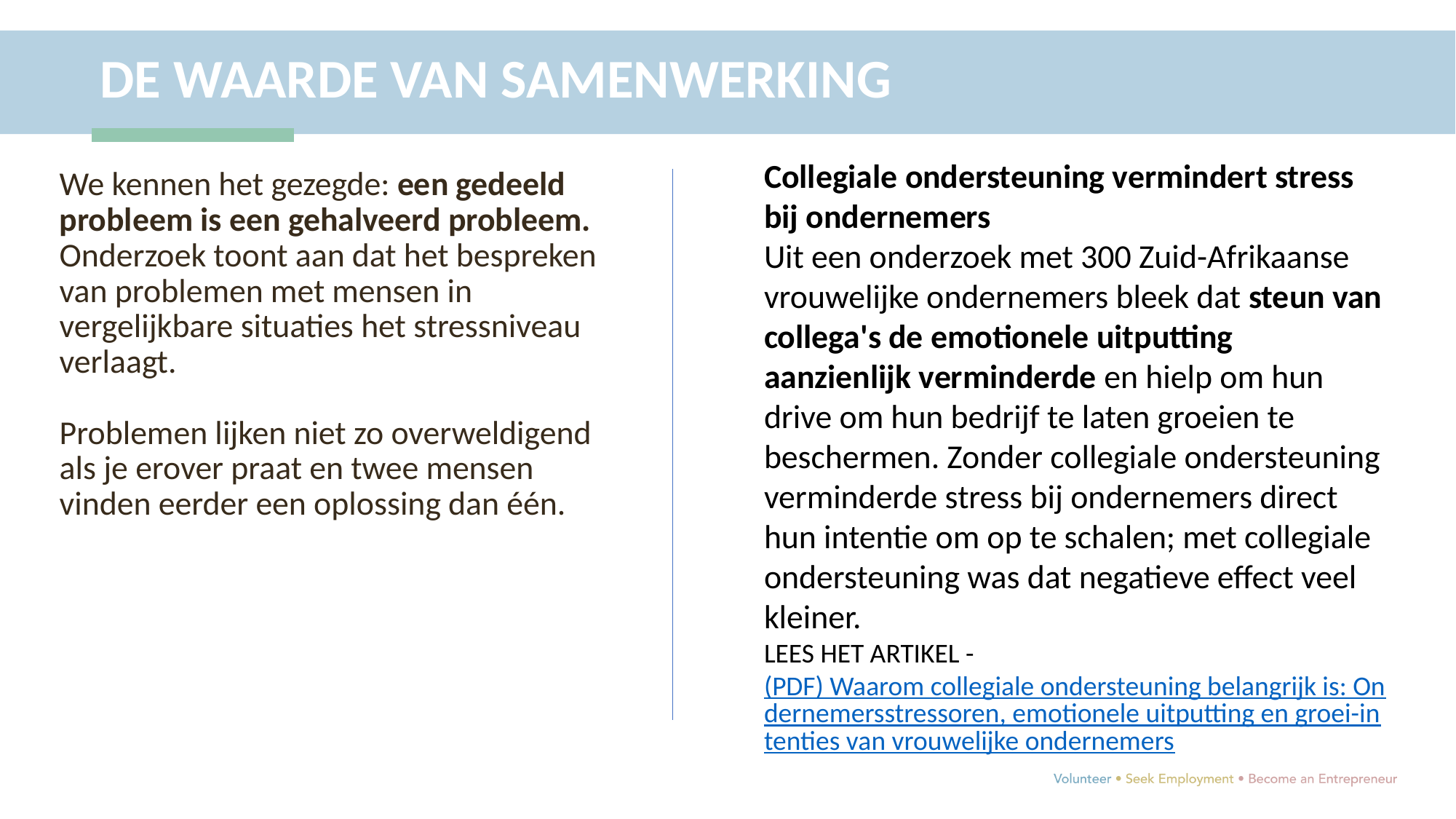

DE WAARDE VAN SAMENWERKING
Collegiale ondersteuning vermindert stress bij ondernemers
Uit een onderzoek met 300 Zuid-Afrikaanse vrouwelijke ondernemers bleek dat steun van collega's de emotionele uitputting aanzienlijk verminderde en hielp om hun drive om hun bedrijf te laten groeien te beschermen. Zonder collegiale ondersteuning verminderde stress bij ondernemers direct hun intentie om op te schalen; met collegiale ondersteuning was dat negatieve effect veel kleiner.
LEES HET ARTIKEL - (PDF) Waarom collegiale ondersteuning belangrijk is: Ondernemersstressoren, emotionele uitputting en groei-intenties van vrouwelijke ondernemers
We kennen het gezegde: een gedeeld probleem is een gehalveerd probleem.  Onderzoek toont aan dat het bespreken van problemen met mensen in vergelijkbare situaties het stressniveau verlaagt.

Problemen lijken niet zo overweldigend als je erover praat en twee mensen vinden eerder een oplossing dan één.